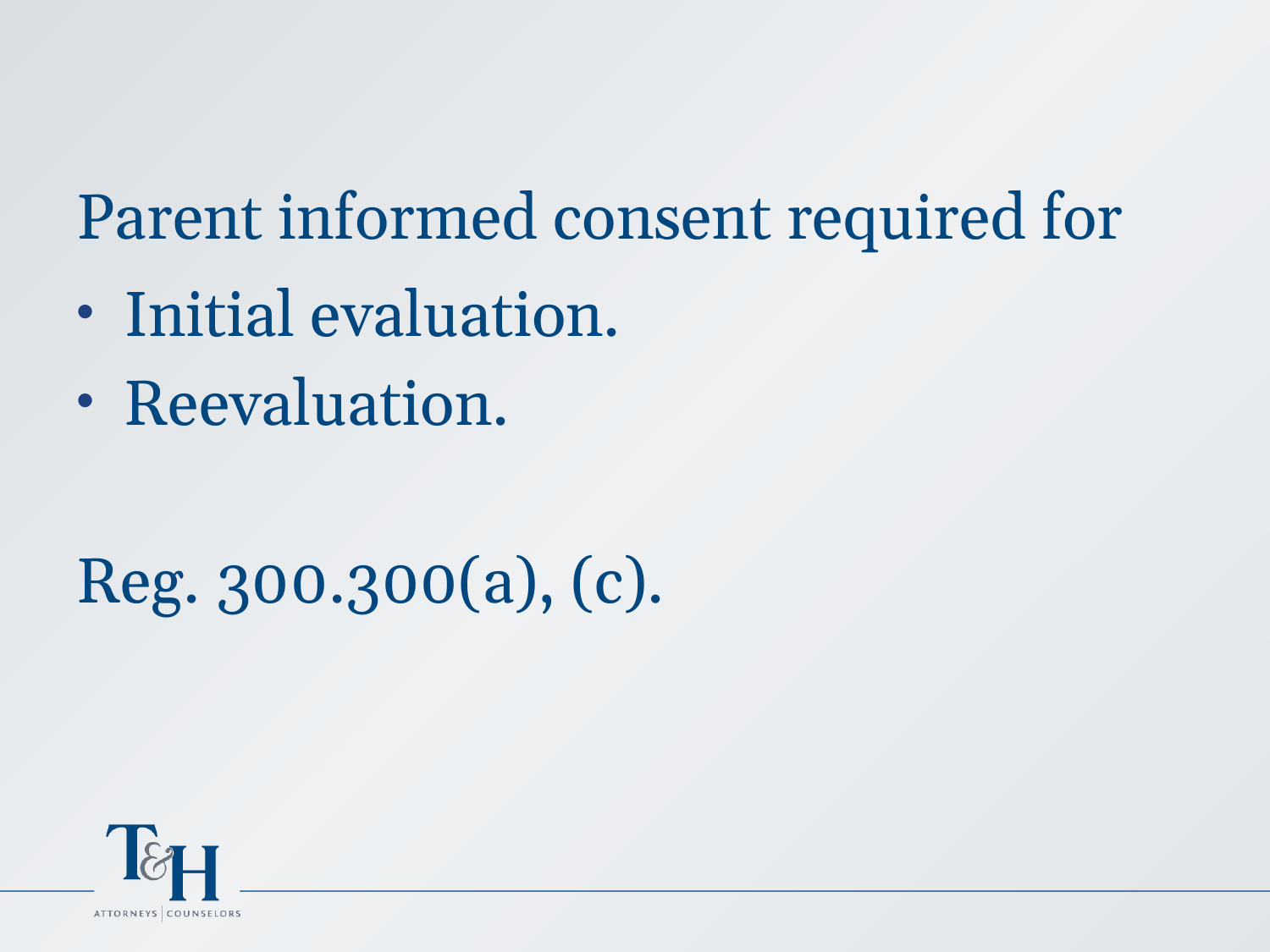

Parent informed consent required for
Initial evaluation.
Reevaluation.

Reg. 300.300(a), (c).